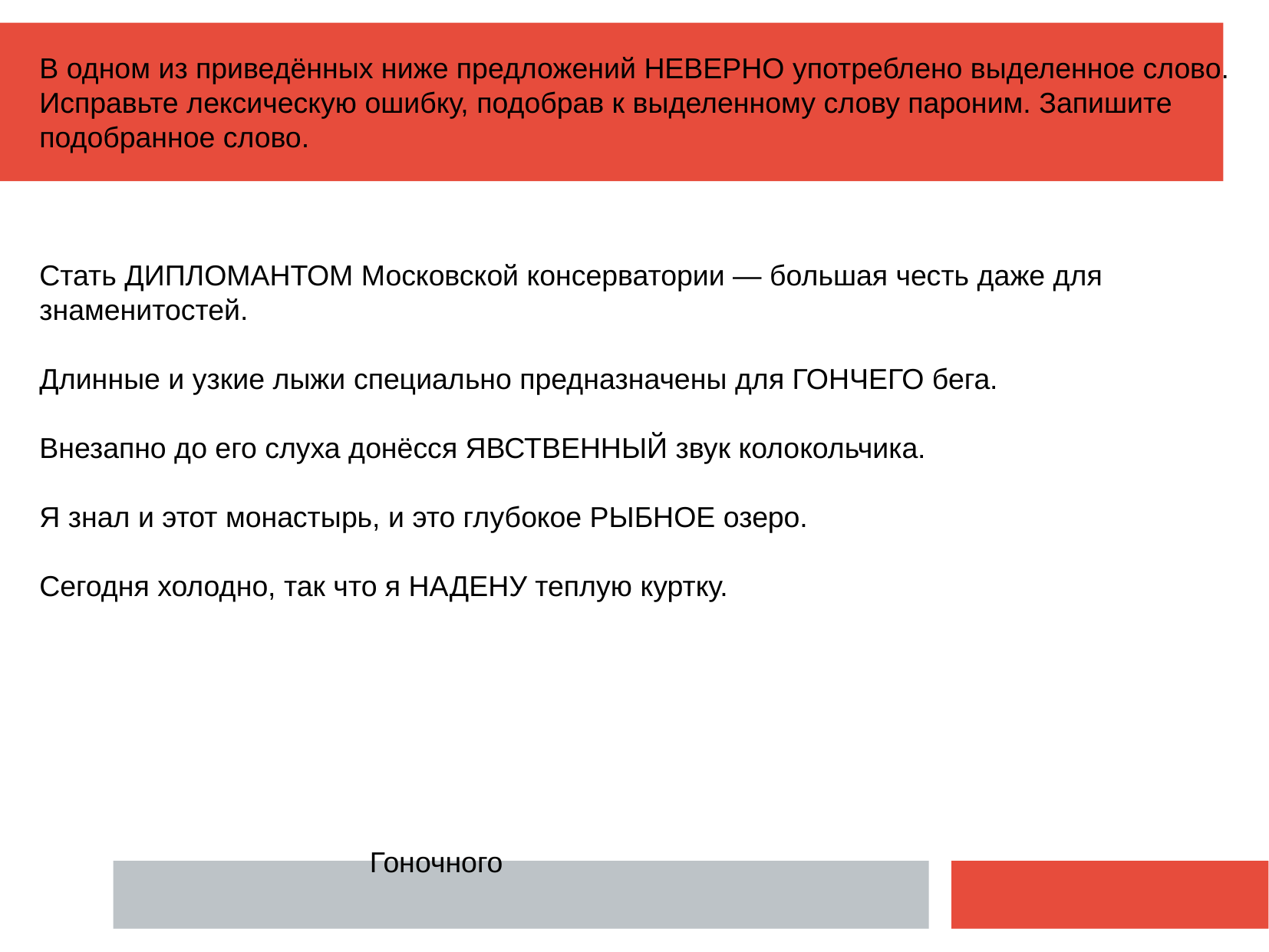

В одном из приведённых ниже предложений НЕВЕРНО употреблено выделенное слово. Исправьте лексическую ошибку, подобрав к выделенному слову пароним. Запишите подобранное слово.

Стать ДИПЛОМАНТОМ Московской консерватории — большая честь даже для знаменитостей.

Длинные и узкие лыжи специально предназначены для ГОНЧЕГО бега.

Внезапно до его слуха донёсся ЯВСТВЕННЫЙ звук колокольчика.

Я знал и этот монастырь, и это глубокое РЫБНОЕ озеро.

Сегодня холодно, так что я НАДЕНУ теплую куртку.

                                         Гоночного